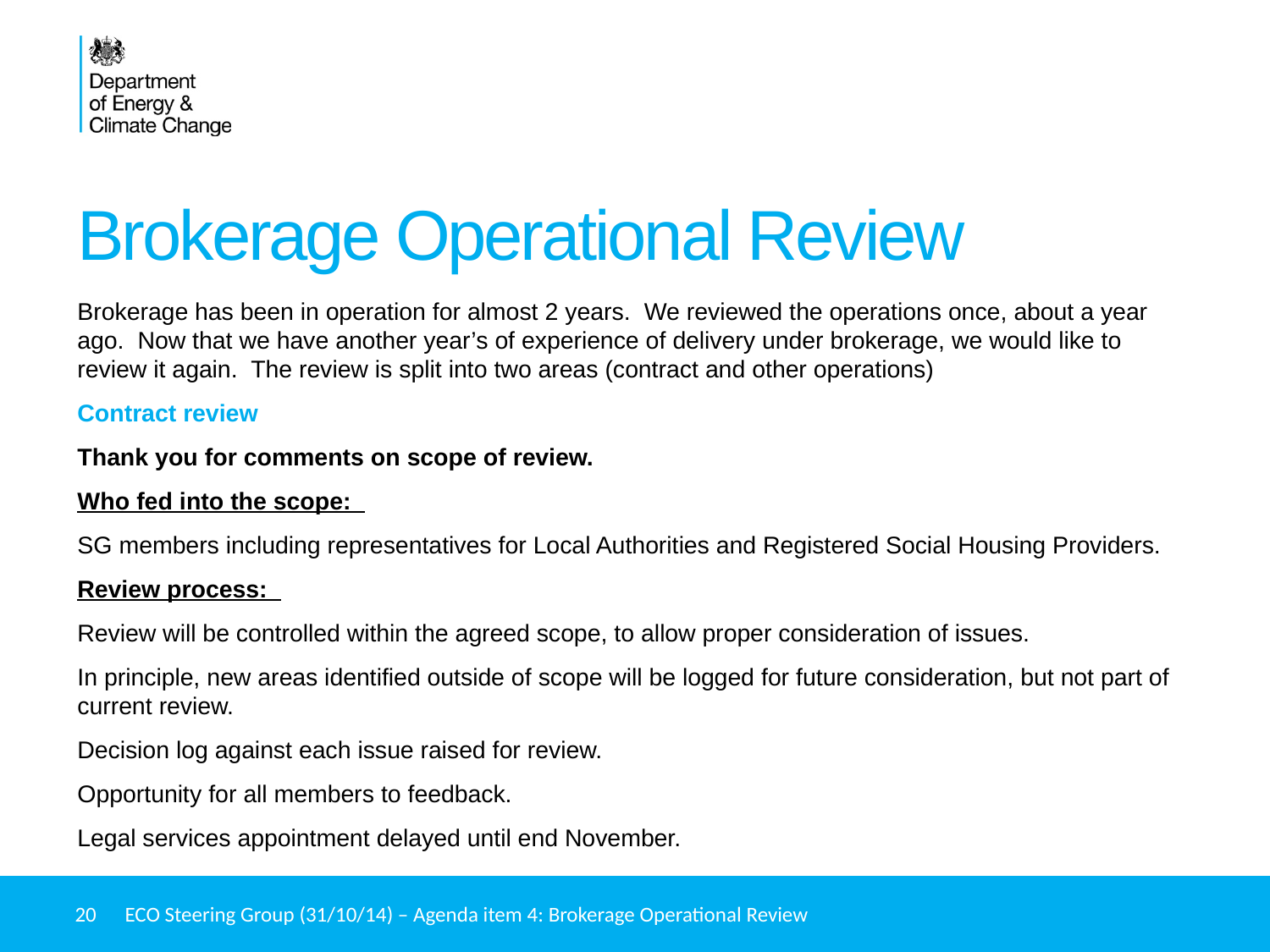

# Brokerage Operational Review
Brokerage has been in operation for almost 2 years.  We reviewed the operations once, about a year ago.  Now that we have another year’s of experience of delivery under brokerage, we would like to review it again.  The review is split into two areas (contract and other operations)
Contract review
Thank you for comments on scope of review.
Who fed into the scope:
SG members including representatives for Local Authorities and Registered Social Housing Providers.
Review process:
Review will be controlled within the agreed scope, to allow proper consideration of issues.
In principle, new areas identified outside of scope will be logged for future consideration, but not part of current review.
Decision log against each issue raised for review.
Opportunity for all members to feedback.
Legal services appointment delayed until end November.

20
ECO Steering Group (31/10/14) – Agenda item 4: Brokerage Operational Review